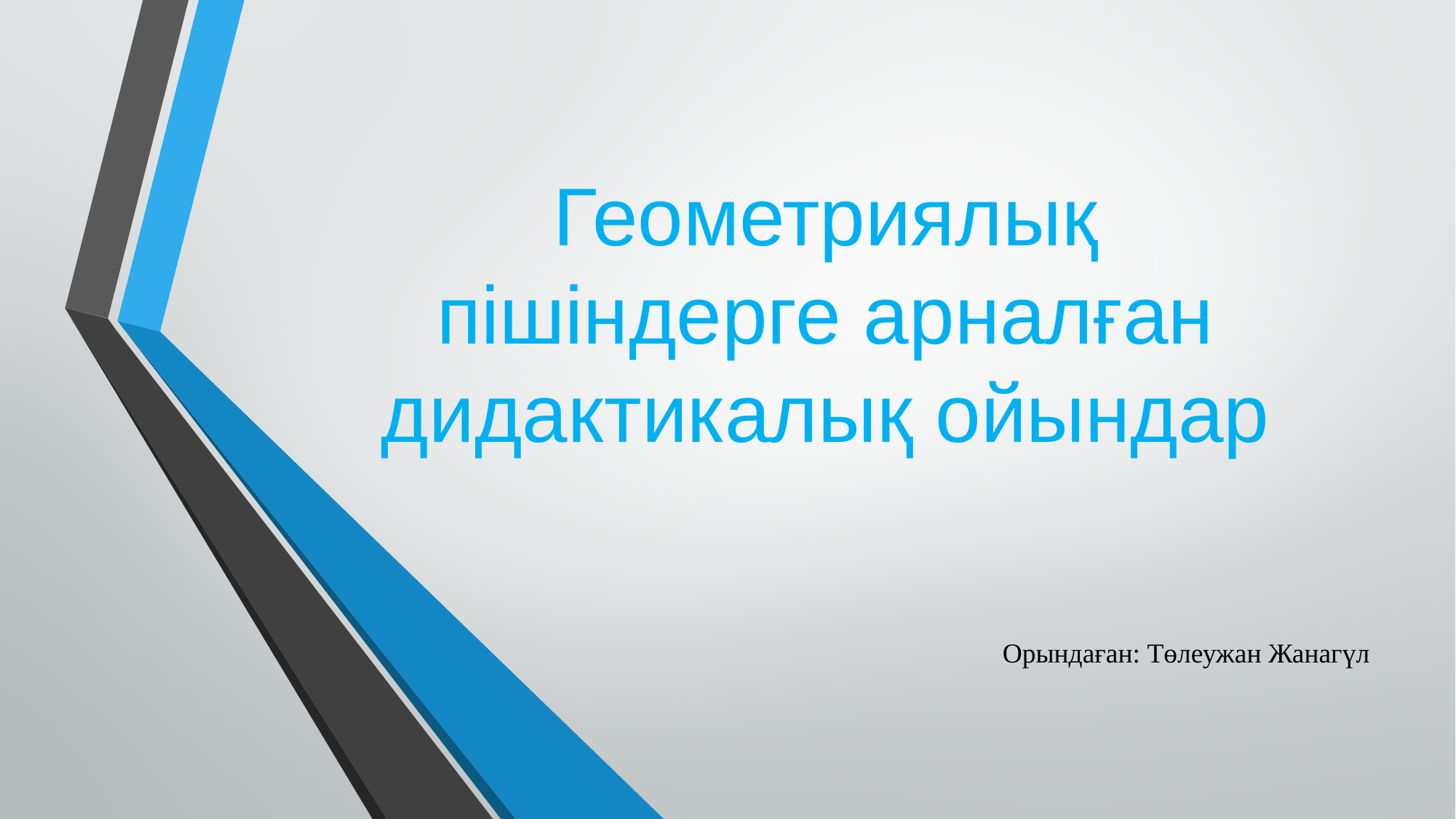

Геометриялық пішіндерге арналған дидактикалық ойындар
Орындаған: Төлеужан Жанагүл